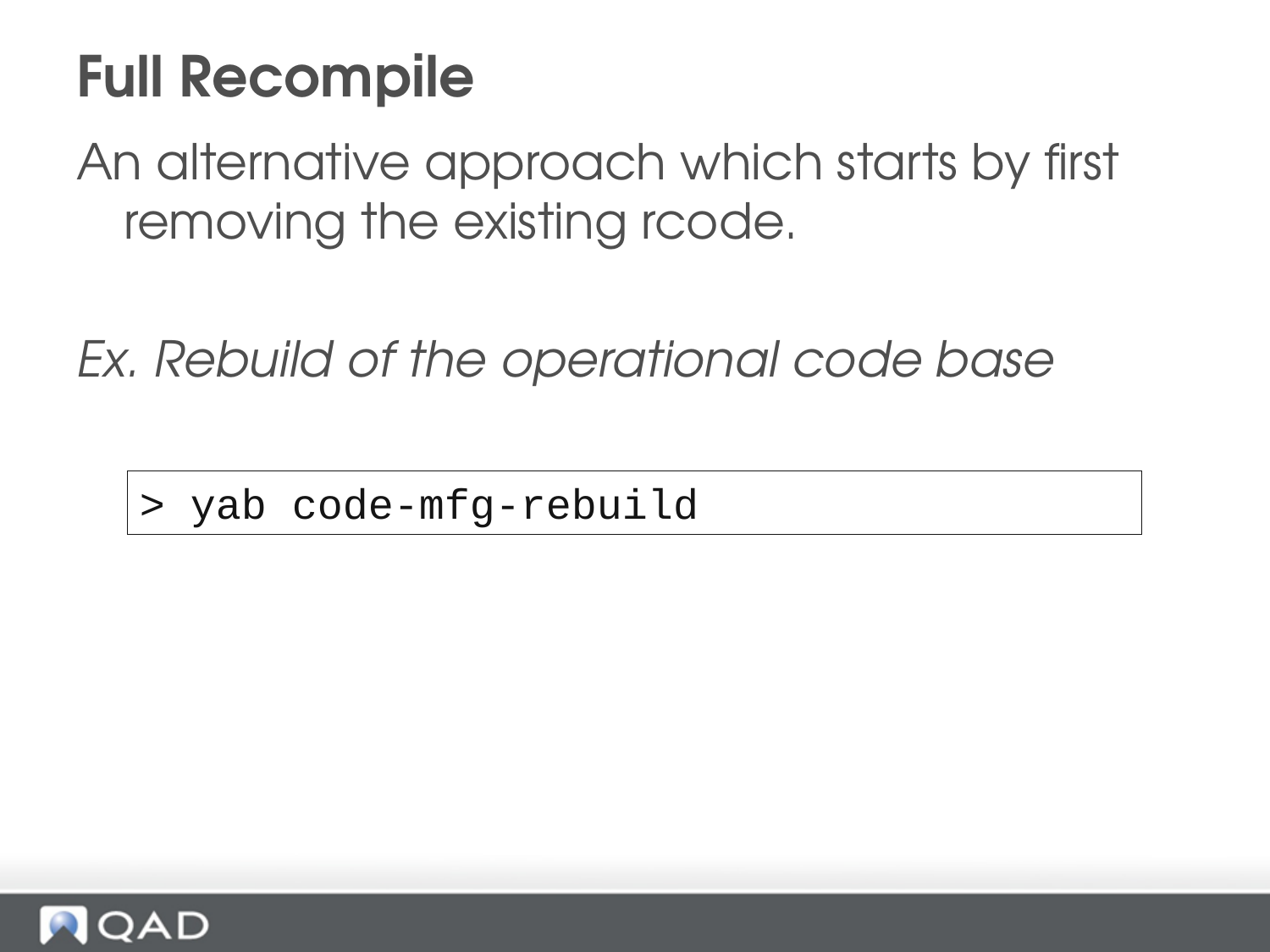

# Full Recompile
An alternative approach which starts by first removing the existing rcode.

Ex. Rebuild of the operational code base
> yab code-mfg-rebuild